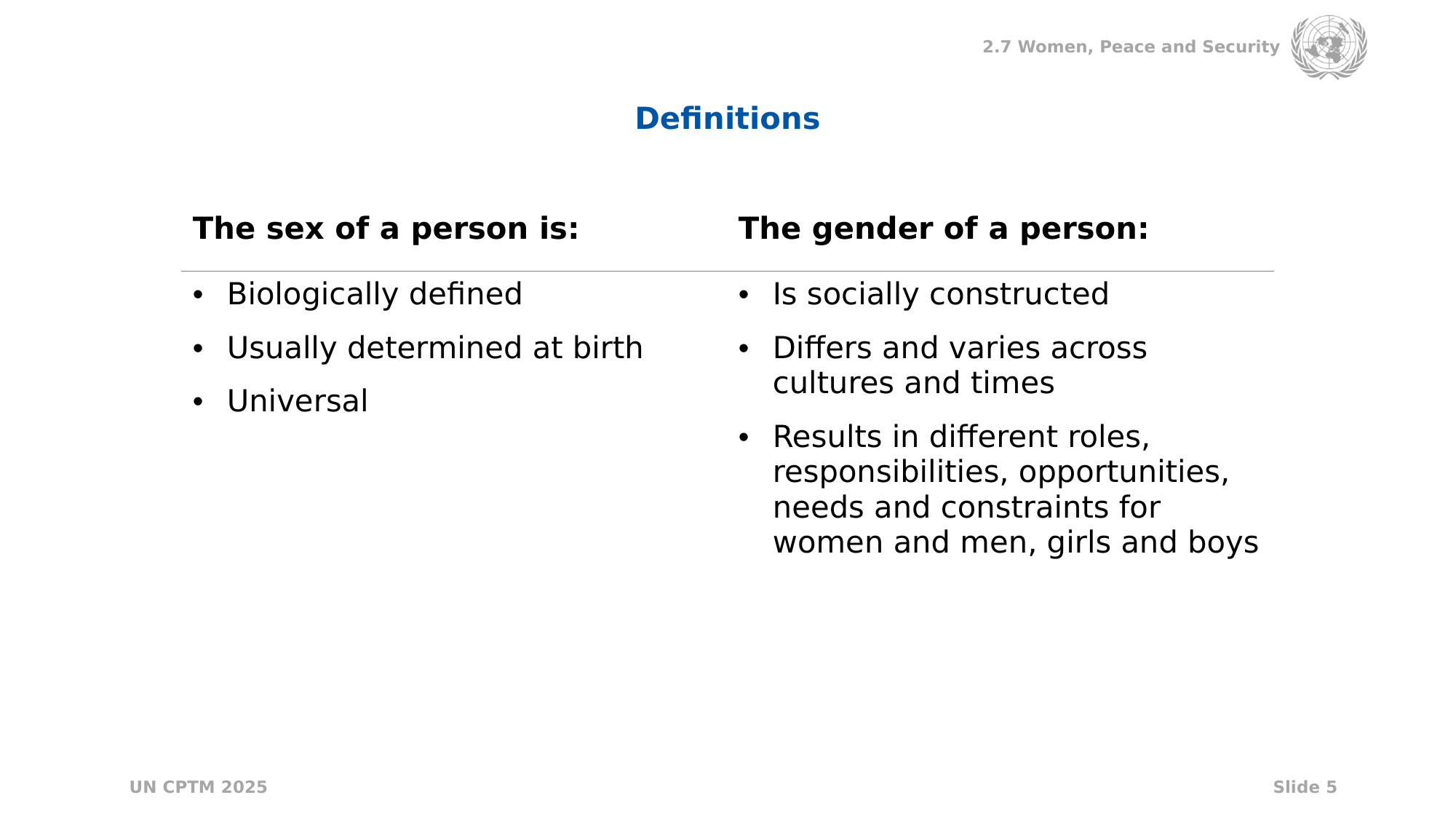

Definitions
| The sex of a person is: | The gender of a person: |
| --- | --- |
| Biologically defined Usually determined at birth Universal | Is socially constructed Differs and varies across cultures and times Results in different roles, responsibilities, opportunities, needs and constraints for women and men, girls and boys |